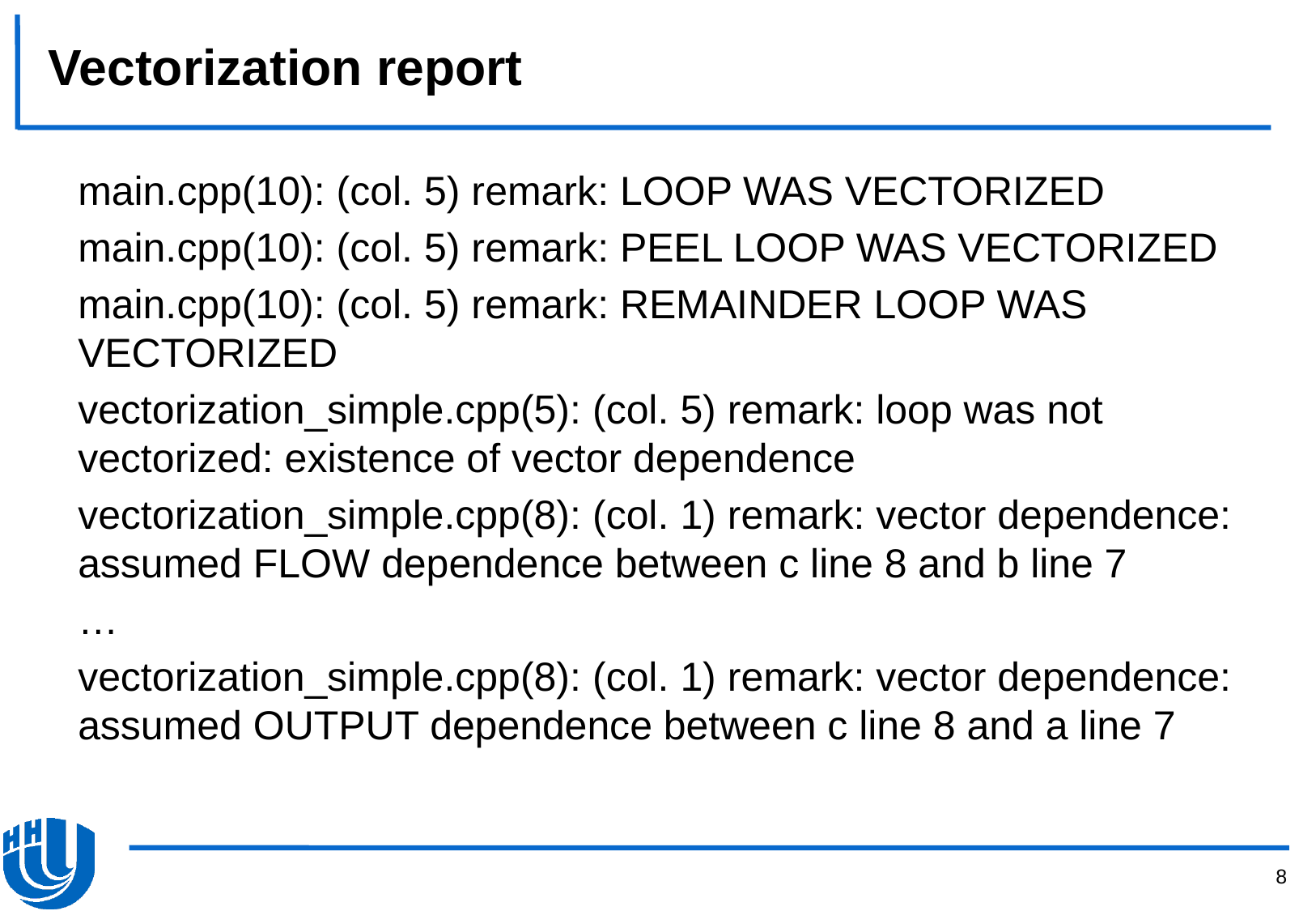

# Vectorization report
main.cpp(10): (col. 5) remark: LOOP WAS VECTORIZED
main.cpp(10): (col. 5) remark: PEEL LOOP WAS VECTORIZED
main.cpp(10): (col. 5) remark: REMAINDER LOOP WAS VECTORIZED
vectorization_simple.cpp(5): (col. 5) remark: loop was not vectorized: existence of vector dependence
vectorization_simple.cpp(8): (col. 1) remark: vector dependence: assumed FLOW dependence between c line 8 and b line 7
…
vectorization_simple.cpp(8): (col. 1) remark: vector dependence: assumed OUTPUT dependence between c line 8 and a line 7